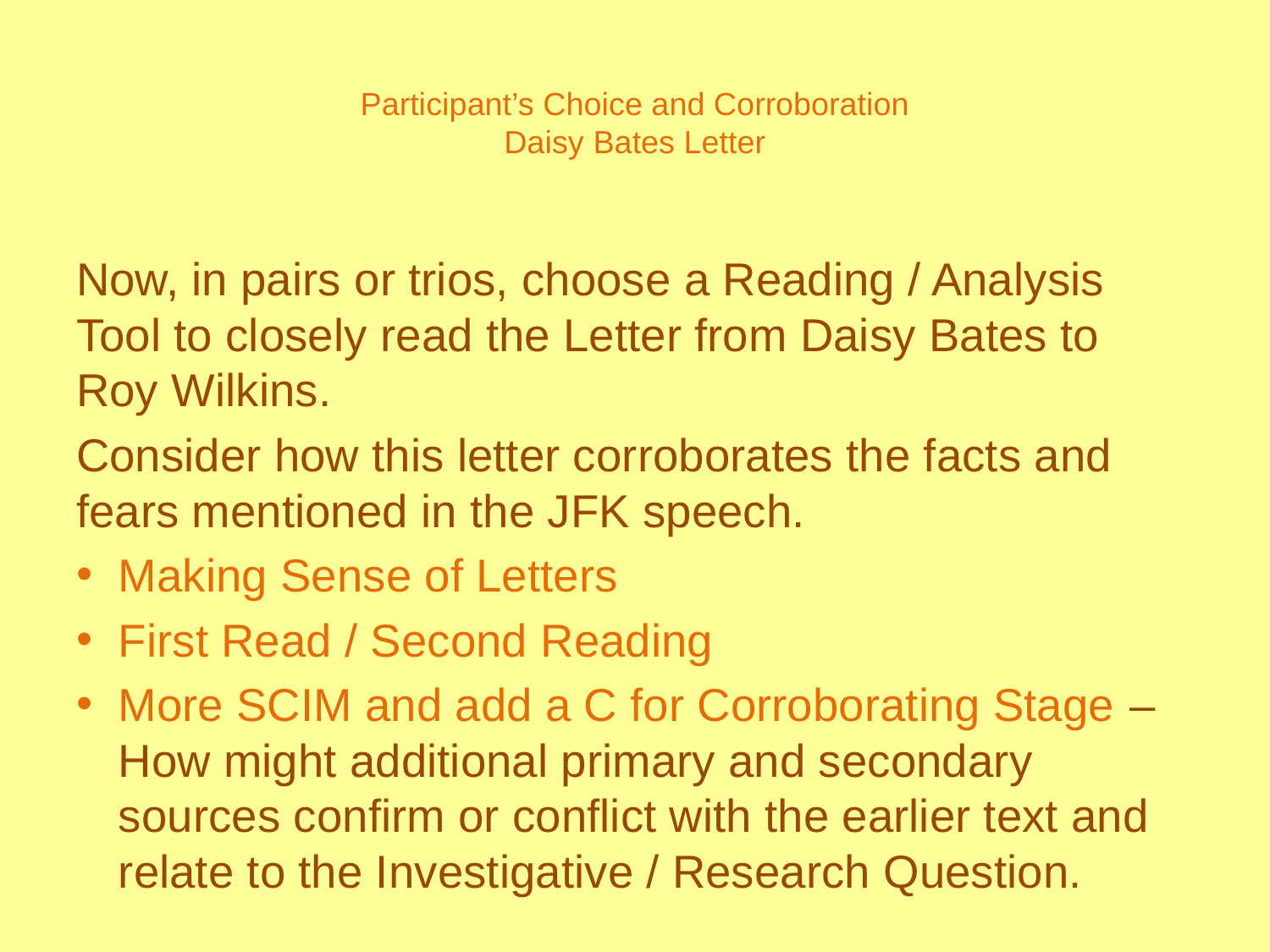

# Participant’s Choice and Corroboration Daisy Bates Letter
Now, in pairs or trios, choose a Reading / Analysis Tool to closely read the Letter from Daisy Bates to Roy Wilkins.
Consider how this letter corroborates the facts and fears mentioned in the JFK speech.
Making Sense of Letters
First Read / Second Reading
More SCIM and add a C for Corroborating Stage – How might additional primary and secondary sources confirm or conflict with the earlier text and relate to the Investigative / Research Question.